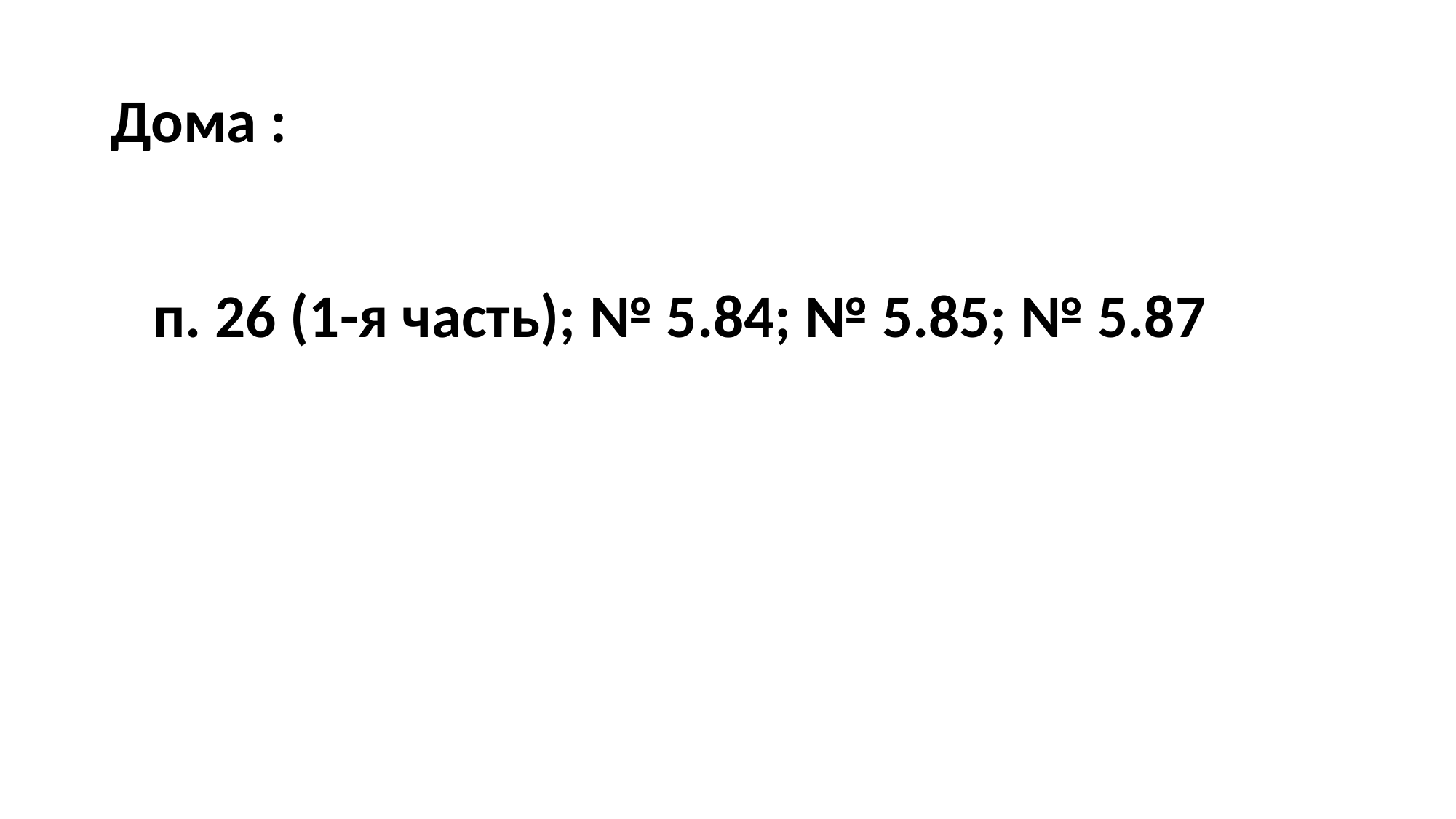

# Дома :
п. 26 (1-я часть); № 5.84; № 5.85; № 5.87